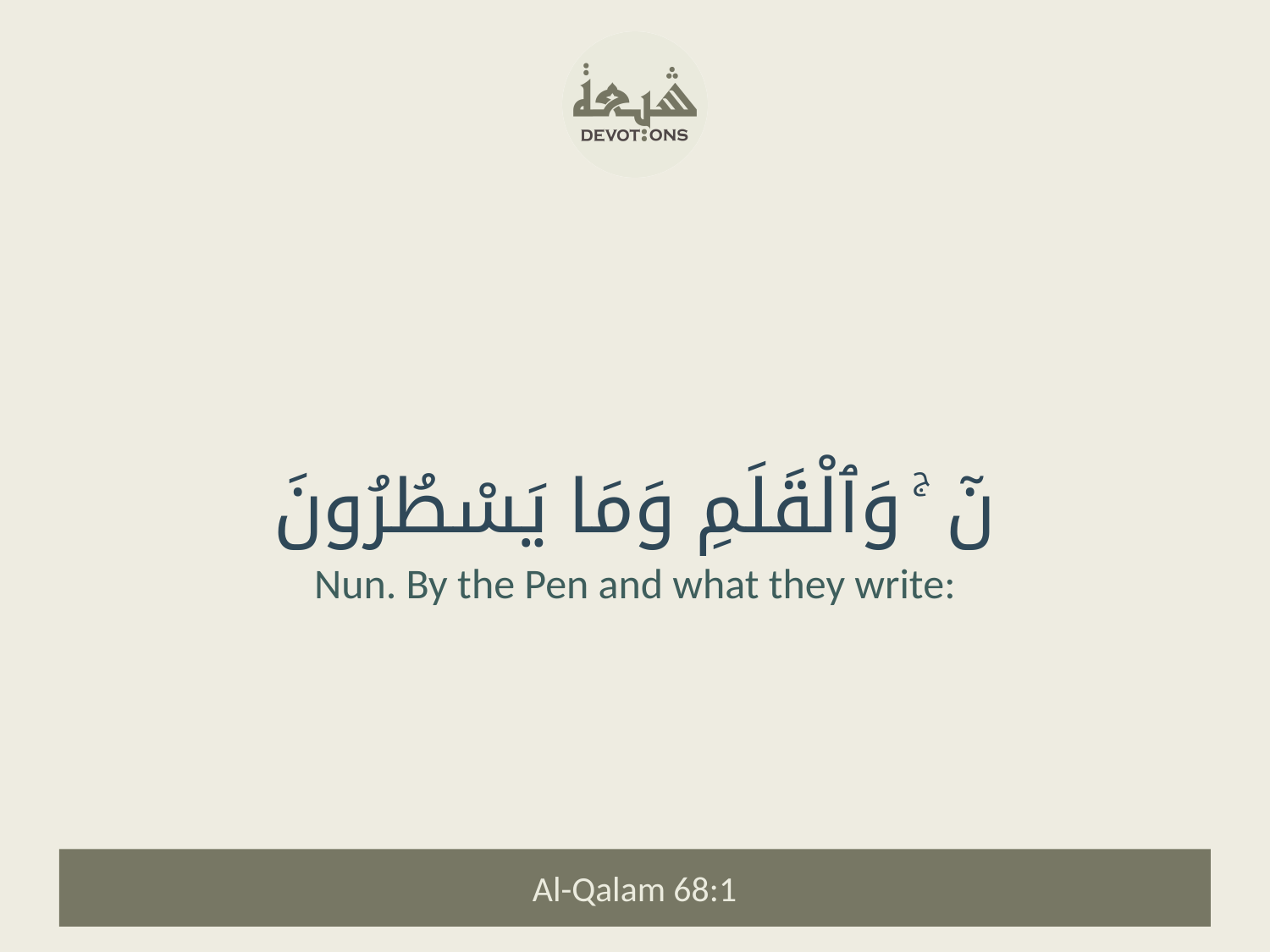

نٓ ۚ وَٱلْقَلَمِ وَمَا يَسْطُرُونَ
Nun. By the Pen and what they write:
Al-Qalam 68:1